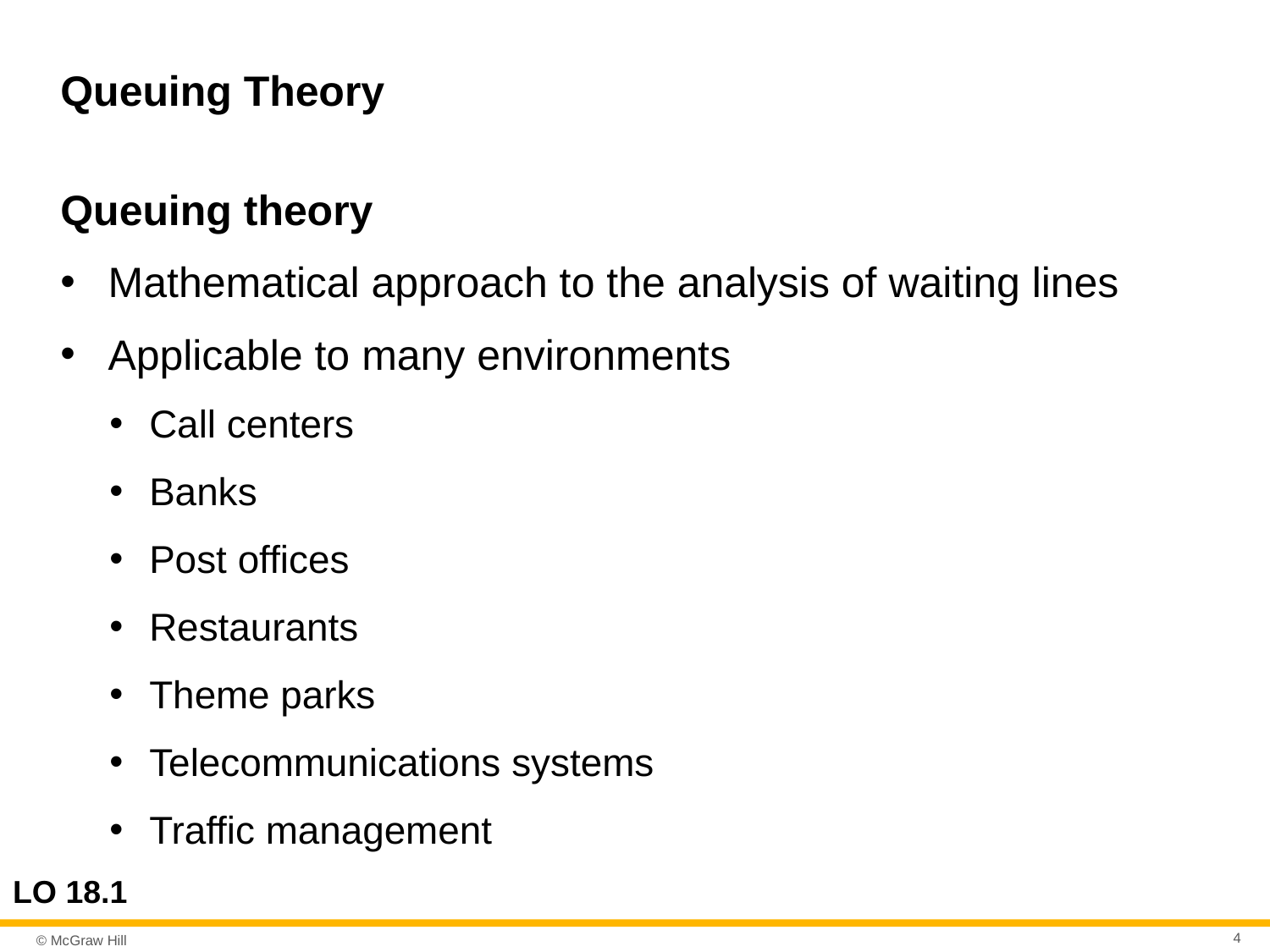

# Queuing Theory
Queuing theory
Mathematical approach to the analysis of waiting lines
Applicable to many environments
Call centers
Banks
Post offices
Restaurants
Theme parks
Telecommunications systems
Traffic management
LO 18.1